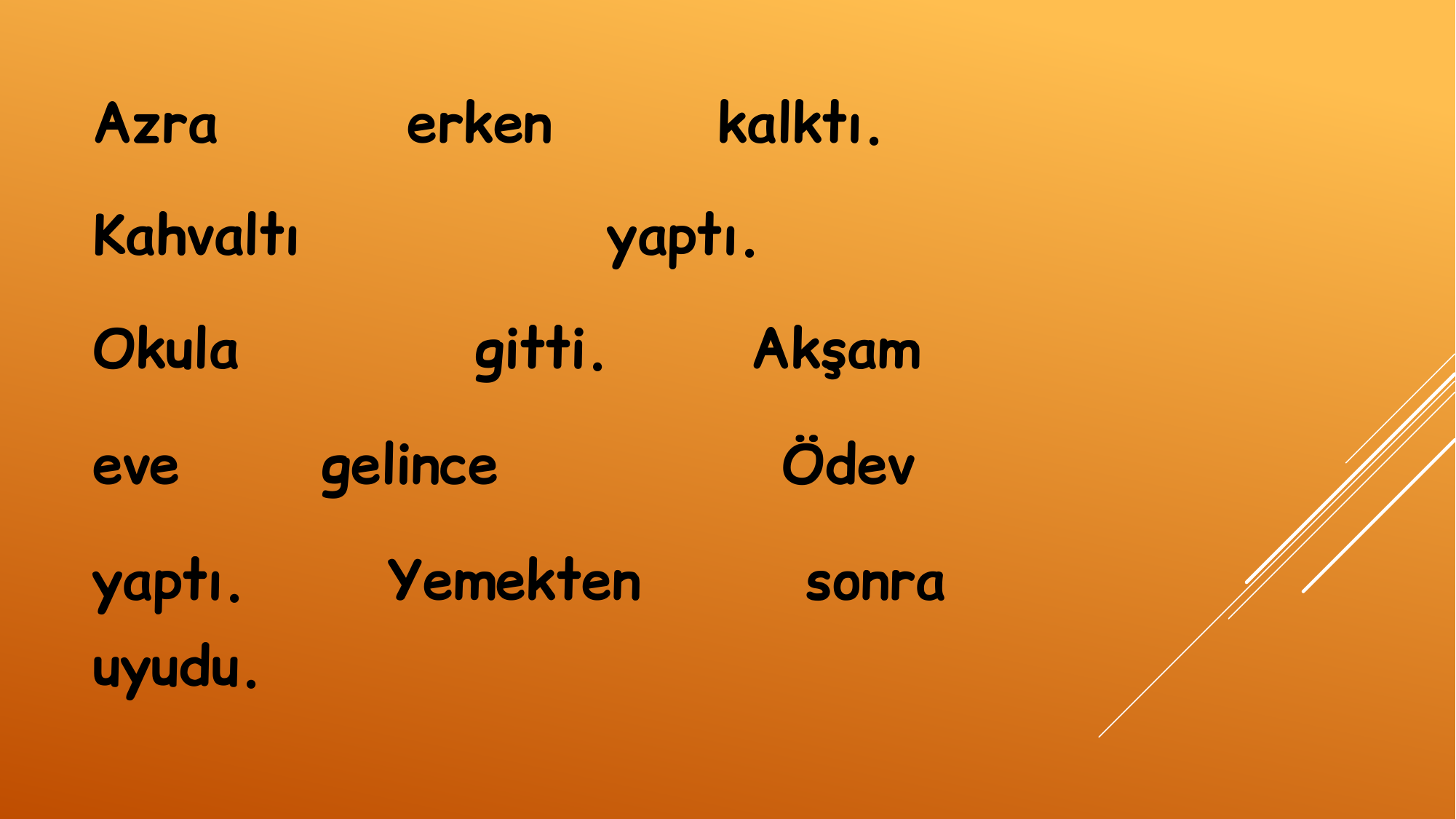

Azra        erken       kalktı.

Kahvaltı             yaptı.

Okula          gitti.      Akşam

eve      gelince            Ödev

yaptı.      Yemekten       sonra
uyudu.